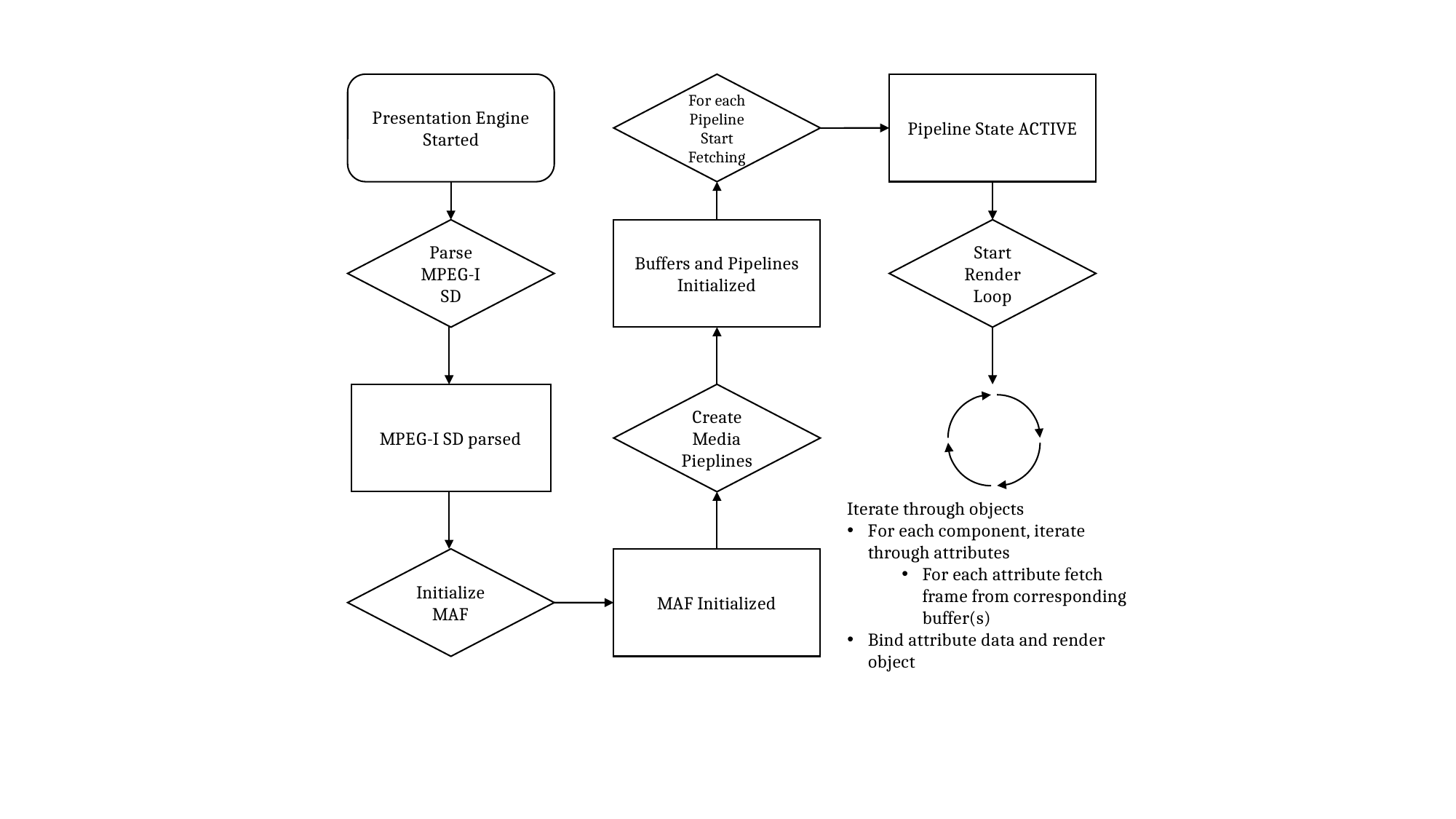

Presentation Engine Started
For each Pipeline Start Fetching
Pipeline State ACTIVE
Parse MPEG-I SD
Buffers and Pipelines Initialized
Start Render Loop
MPEG-I SD parsed
Create Media Pieplines

Iterate through objects
For each component, iterate through attributes
For each attribute fetch frame from corresponding buffer(s)
Bind attribute data and render object
Initialize MAF
MAF Initialized